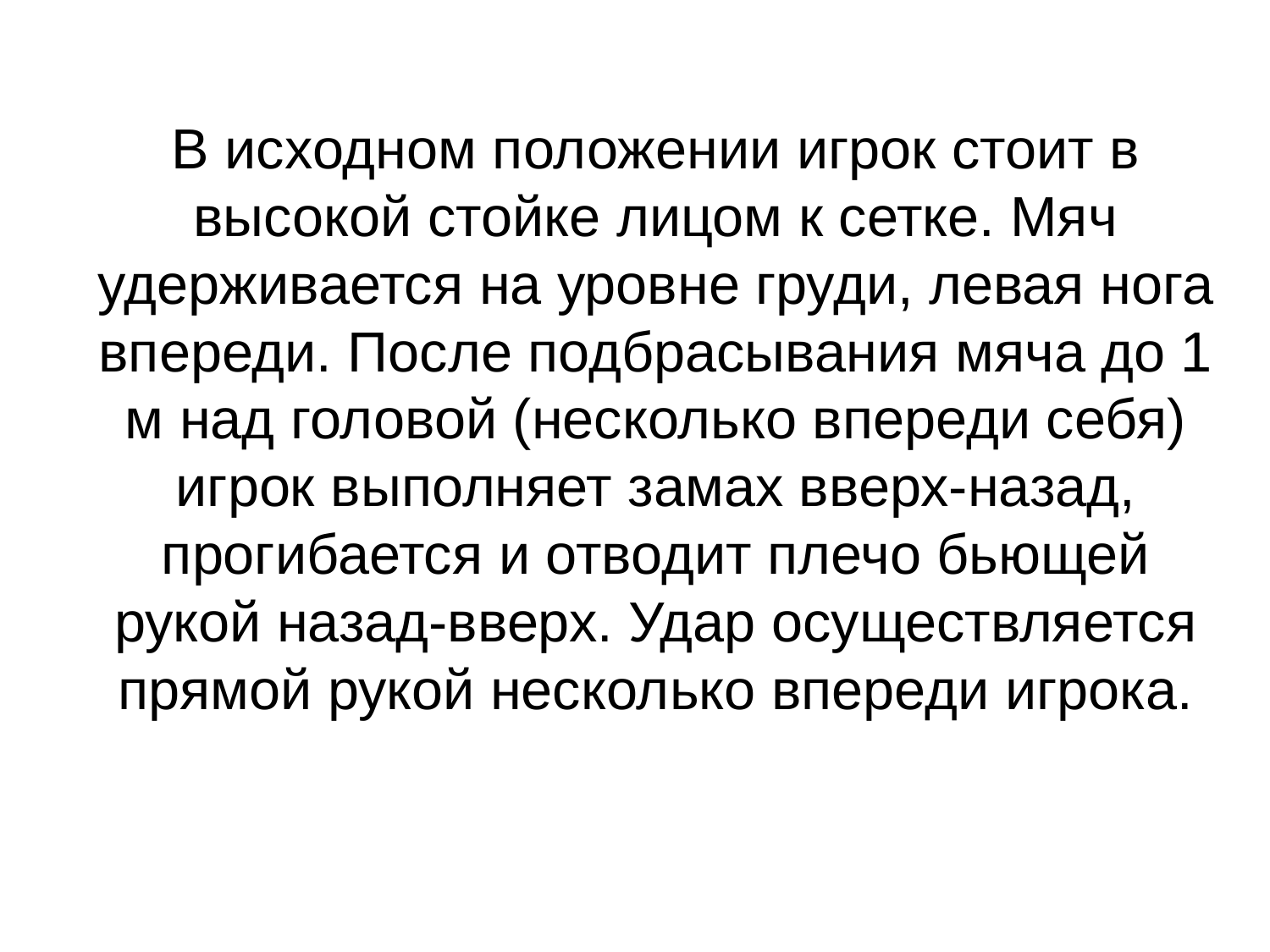

В исходном положении игрок стоит в высокой стойке лицом к сетке. Мяч удерживается на уровне груди, левая нога впереди. После подбрасывания мяча до 1 м над головой (несколько впереди себя) игрок выполняет замах вверх-назад, прогибается и отводит плечо бьющей рукой назад-вверх. Удар осуществляется прямой рукой несколько впереди игрока.